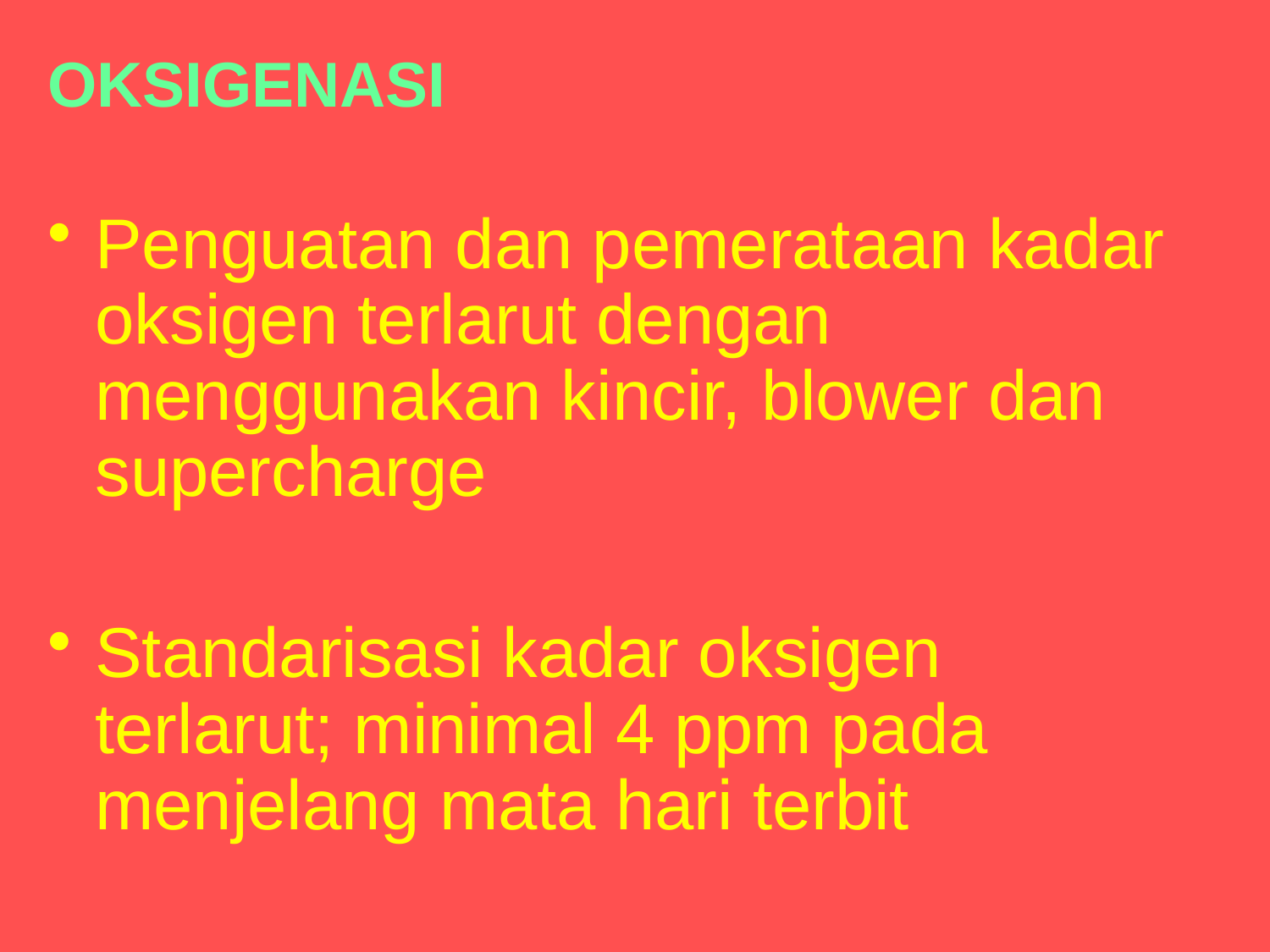

OKSIGENASI

Penguatan dan pemerataan kadar oksigen terlarut dengan menggunakan kincir, blower dan supercharge

Standarisasi kadar oksigen terlarut; minimal 4 ppm pada menjelang mata hari terbit